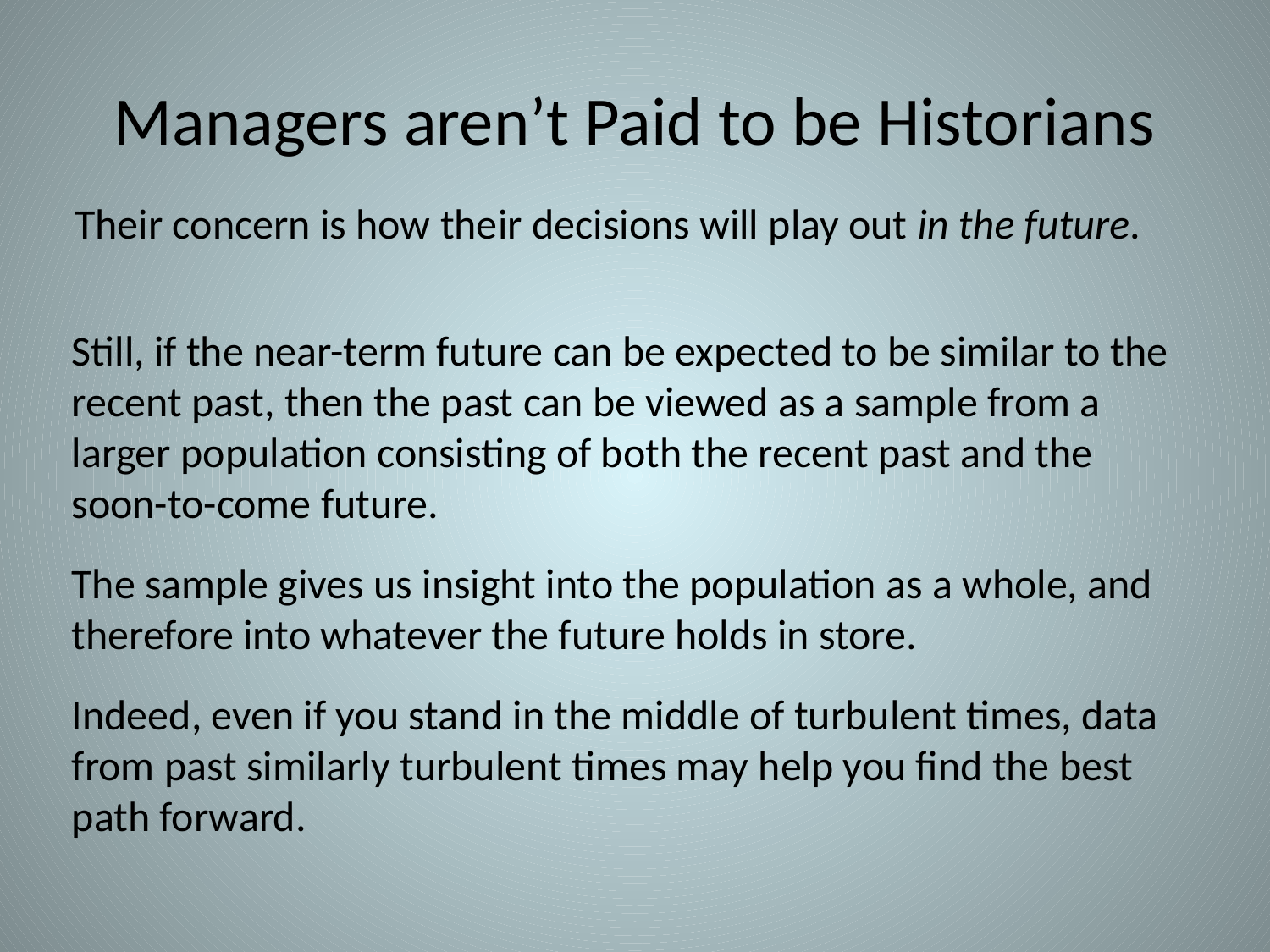

# Managers aren’t Paid to be Historians
Their concern is how their decisions will play out in the future.
Still, if the near-term future can be expected to be similar to the recent past, then the past can be viewed as a sample from a larger population consisting of both the recent past and the soon-to-come future.
The sample gives us insight into the population as a whole, and therefore into whatever the future holds in store.
Indeed, even if you stand in the middle of turbulent times, data from past similarly turbulent times may help you find the best path forward.